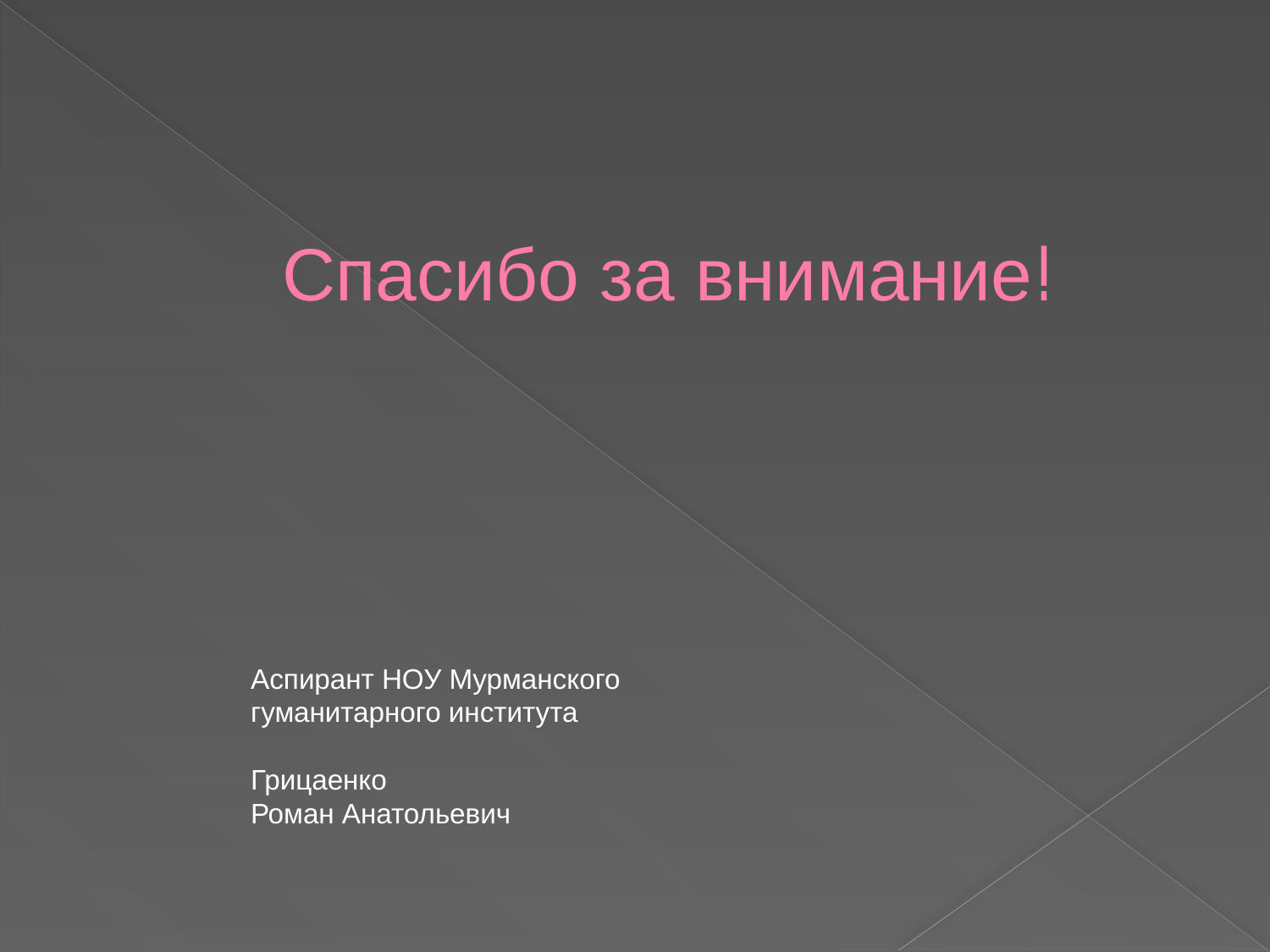

# Спасибо за внимание!
Аспирант НОУ Мурманского гуманитарного института

Грицаенко
Роман Анатольевич